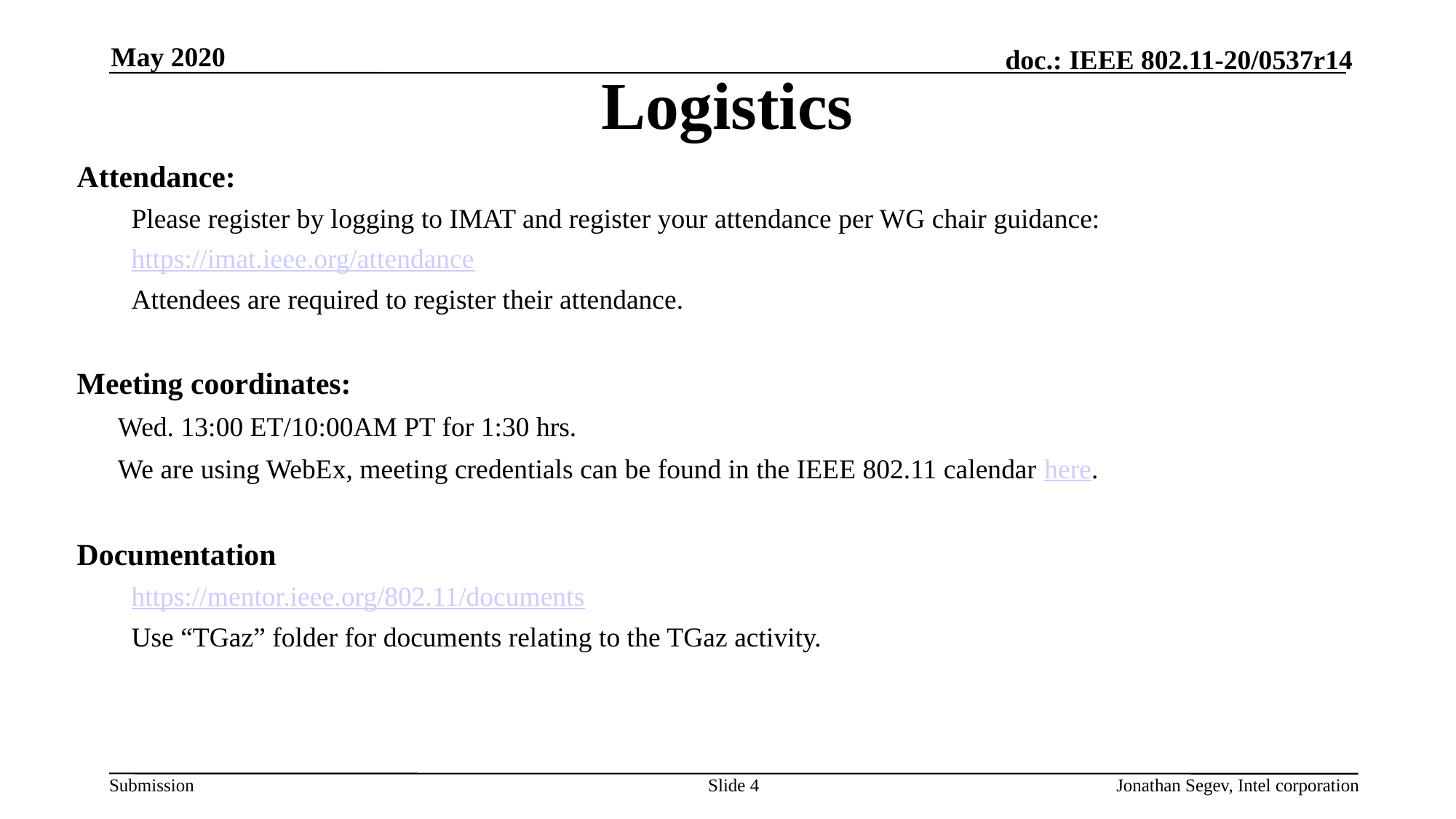

May 2020
# Logistics
Attendance:
Please register by logging to IMAT and register your attendance per WG chair guidance:
https://imat.ieee.org/attendance
Attendees are required to register their attendance.

Meeting coordinates:
	Wed. 13:00 ET/10:00AM PT for 1:30 hrs.
	We are using WebEx, meeting credentials can be found in the IEEE 802.11 calendar here.

Documentation
https://mentor.ieee.org/802.11/documents
Use “TGaz” folder for documents relating to the TGaz activity.

Slide 4
Jonathan Segev, Intel corporation